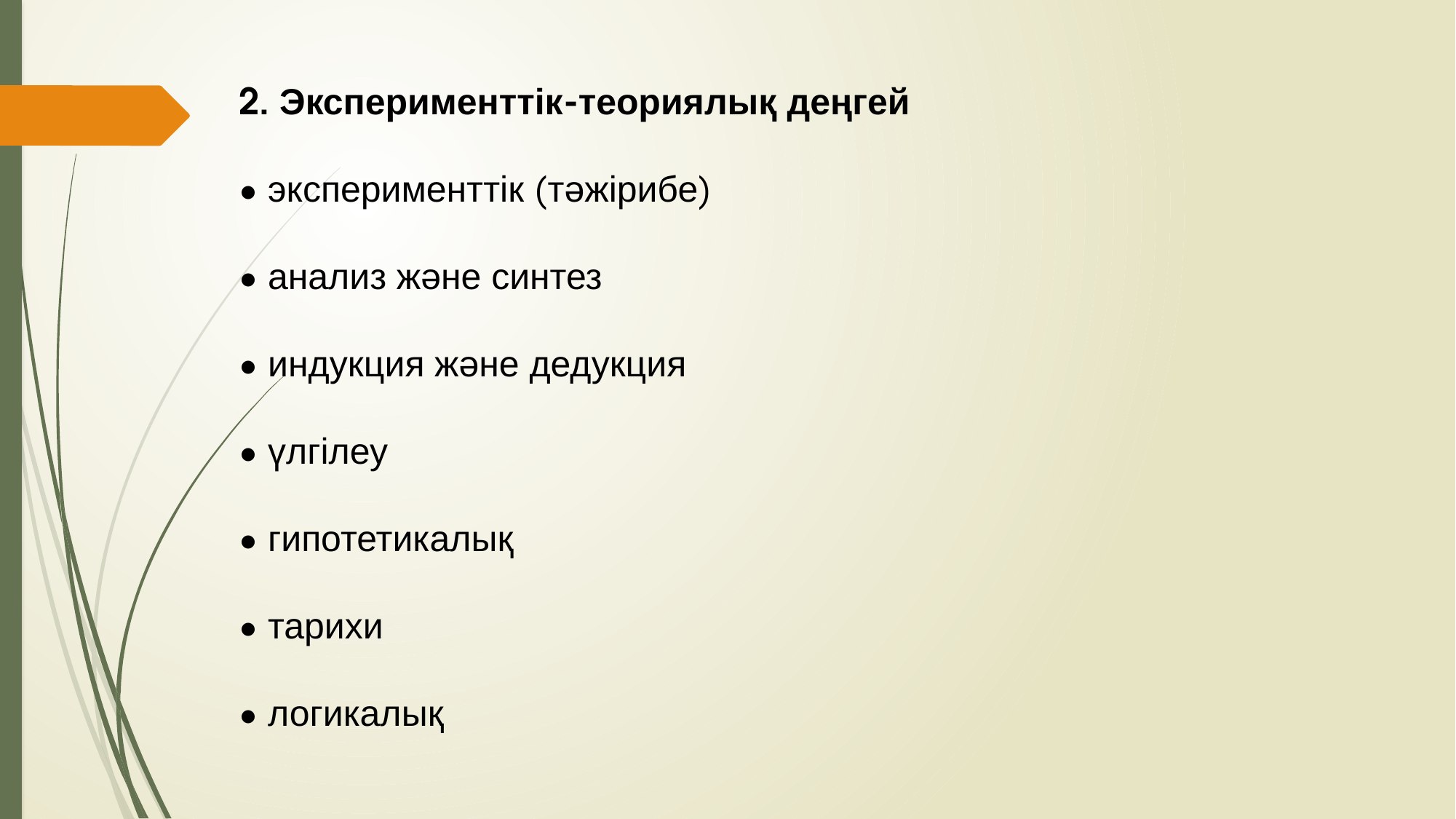

2. Эксперименттік-теориялық деңгей

• эксперименттік (тәжірибе)

• анализ және синтез

• индукция және дедукция

• үлгілеу

• гипотетикалық

• тарихи

• логикалық